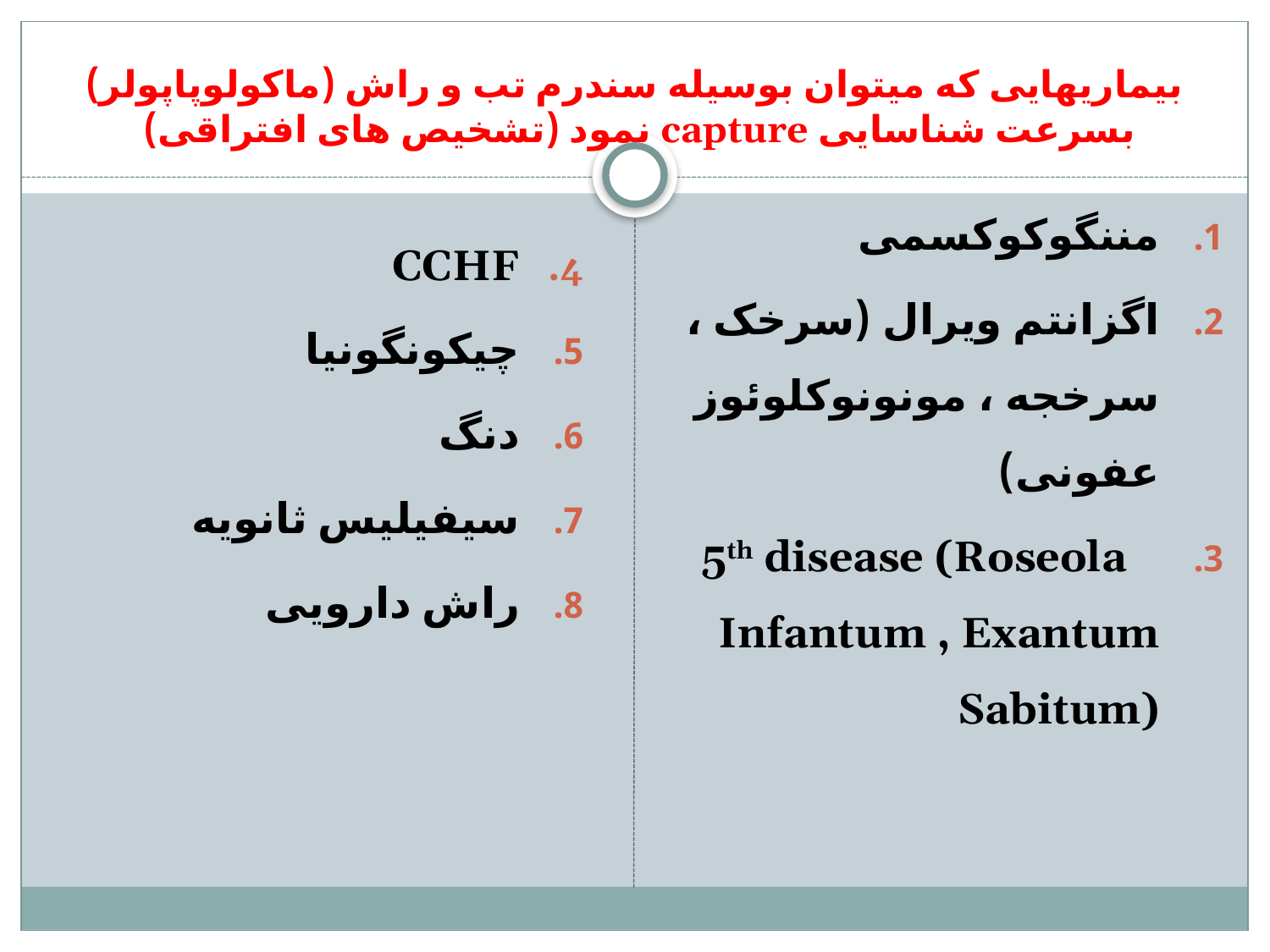

# بیماریهایی که میتوان بوسیله سندرم تب و راش (ماكولوپاپولر) بسرعت شناسایی capture نمود (تشخیص های افتراقی)
مننگوکوکسمی
اگزانتم ویرال (سرخک ، سرخجه ، مونونوکلوئوز عفونی)
   5th disease (Roseola Infantum , Exantum Sabitum)
CCHF
چیکونگونیا
دنگ
سیفیلیس ثانویه
راش دارویی